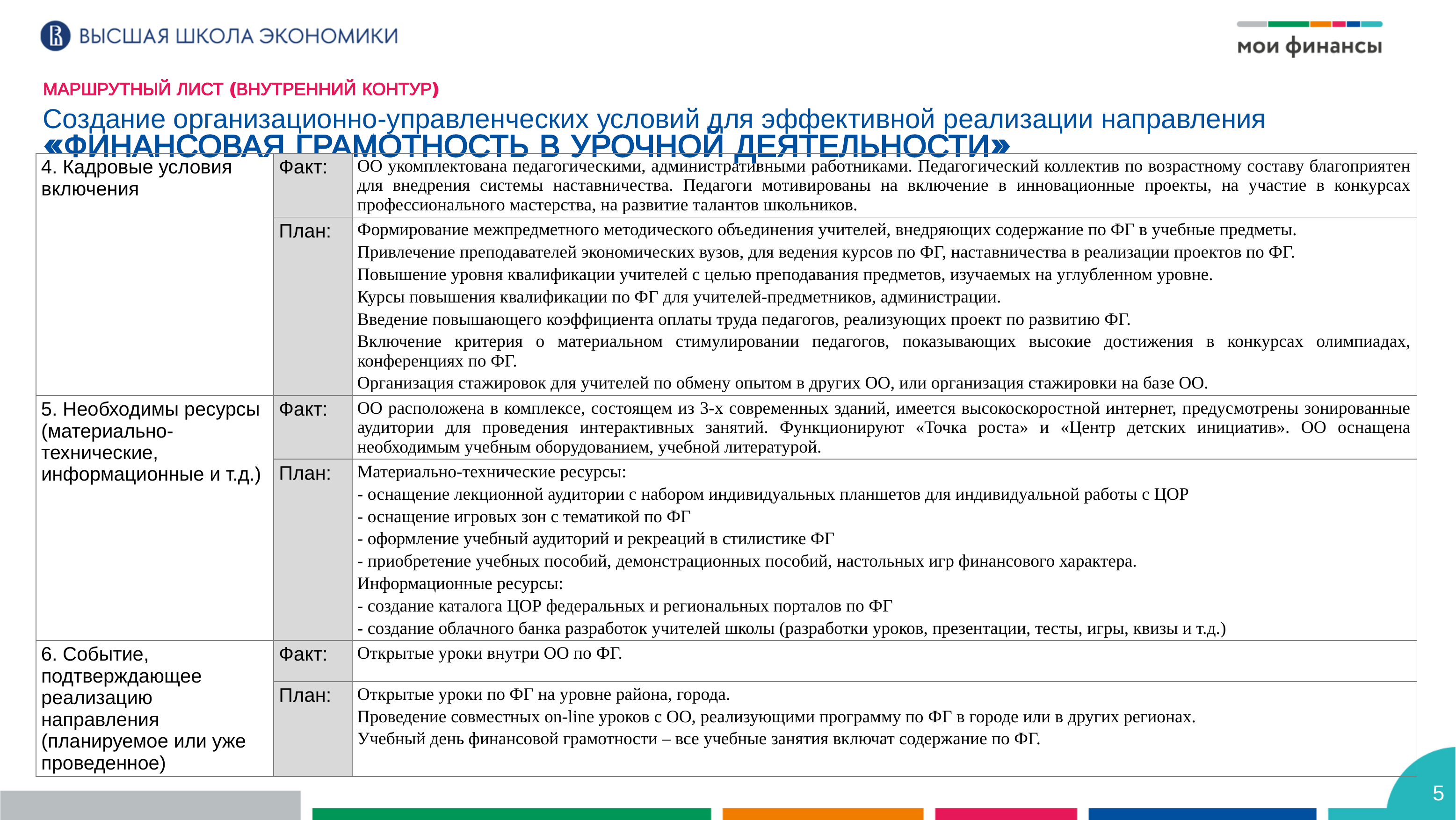

Маршрутный лист (внутренний контур)
Создание организационно-управленческих условий для эффективной реализации направления
«Финансовая грамотность в урочной деятельности»
| 4. Кадровые условия включения | Факт: | ОО укомплектована педагогическими, административными работниками. Педагогический коллектив по возрастному составу благоприятен для внедрения системы наставничества. Педагоги мотивированы на включение в инновационные проекты, на участие в конкурсах профессионального мастерства, на развитие талантов школьников. |
| --- | --- | --- |
|  | План: | Формирование межпредметного методического объединения учителей, внедряющих содержание по ФГ в учебные предметы. Привлечение преподавателей экономических вузов, для ведения курсов по ФГ, наставничества в реализации проектов по ФГ. Повышение уровня квалификации учителей с целью преподавания предметов, изучаемых на углубленном уровне. Курсы повышения квалификации по ФГ для учителей-предметников, администрации. Введение повышающего коэффициента оплаты труда педагогов, реализующих проект по развитию ФГ. Включение критерия о материальном стимулировании педагогов, показывающих высокие достижения в конкурсах олимпиадах, конференциях по ФГ. Организация стажировок для учителей по обмену опытом в других ОО, или организация стажировки на базе ОО. |
| 5. Необходимы ресурсы (материально-технические, информационные и т.д.) | Факт: | ОО расположена в комплексе, состоящем из 3-х современных зданий, имеется высокоскоростной интернет, предусмотрены зонированные аудитории для проведения интерактивных занятий. Функционируют «Точка роста» и «Центр детских инициатив». ОО оснащена необходимым учебным оборудованием, учебной литературой. |
|  | План: | Материально-технические ресурсы: - оснащение лекционной аудитории с набором индивидуальных планшетов для индивидуальной работы с ЦОР - оснащение игровых зон с тематикой по ФГ - оформление учебный аудиторий и рекреаций в стилистике ФГ - приобретение учебных пособий, демонстрационных пособий, настольных игр финансового характера. Информационные ресурсы: - создание каталога ЦОР федеральных и региональных порталов по ФГ - создание облачного банка разработок учителей школы (разработки уроков, презентации, тесты, игры, квизы и т.д.) |
| 6. Событие, подтверждающее реализацию направления (планируемое или уже проведенное) | Факт: | Открытые уроки внутри ОО по ФГ. |
|  | План: | Открытые уроки по ФГ на уровне района, города. Проведение совместных on-line уроков с ОО, реализующими программу по ФГ в городе или в других регионах. Учебный день финансовой грамотности – все учебные занятия включат содержание по ФГ. |
5